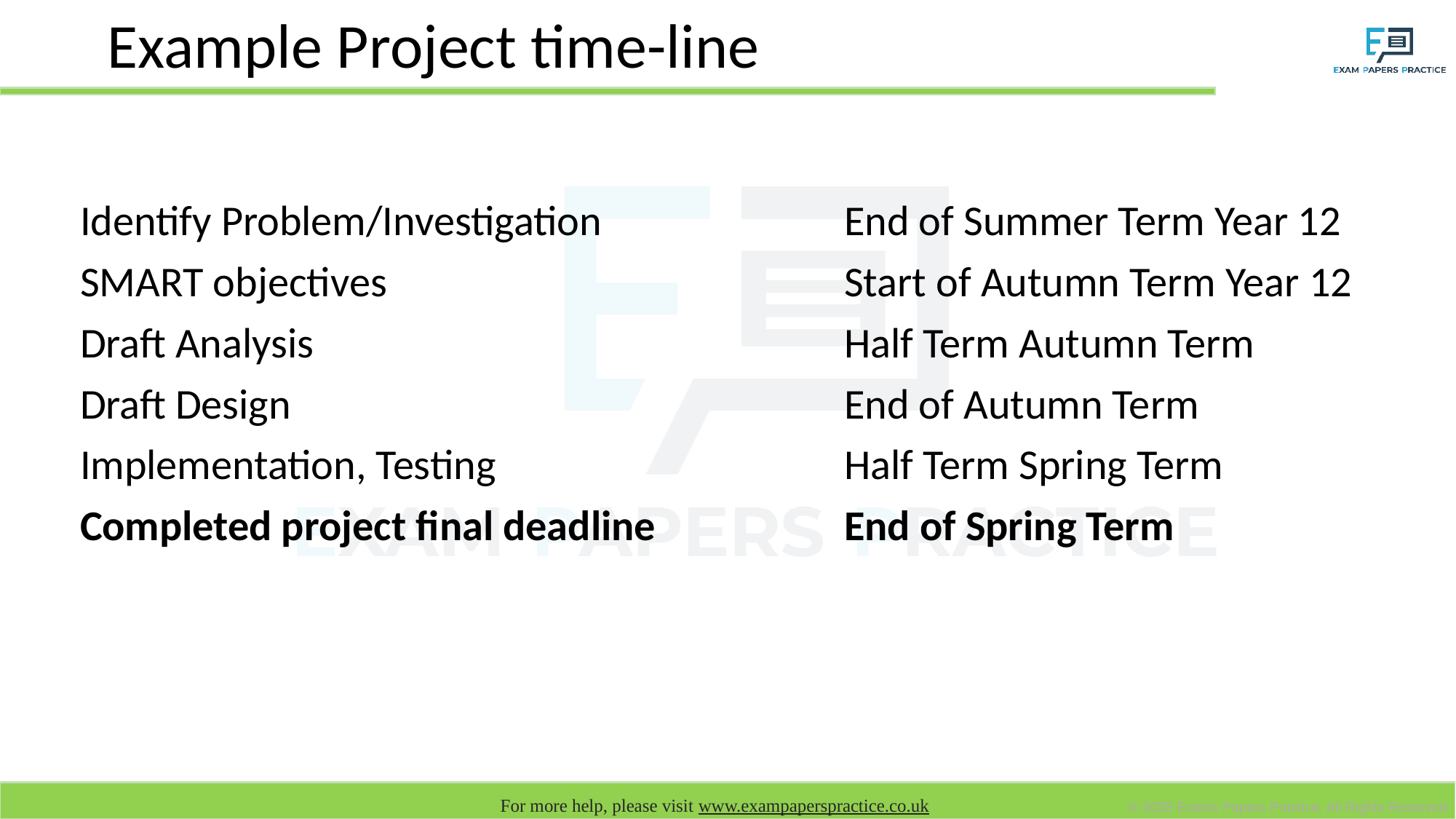

# Example Project time-line
Identify Problem/Investigation			End of Summer Term Year 12
SMART objectives					Start of Autumn Term Year 12
Draft Analysis					Half Term Autumn Term
Draft Design  			                      	End of Autumn Term
Implementation, Testing				Half Term Spring Term
Completed project final deadline		End of Spring Term